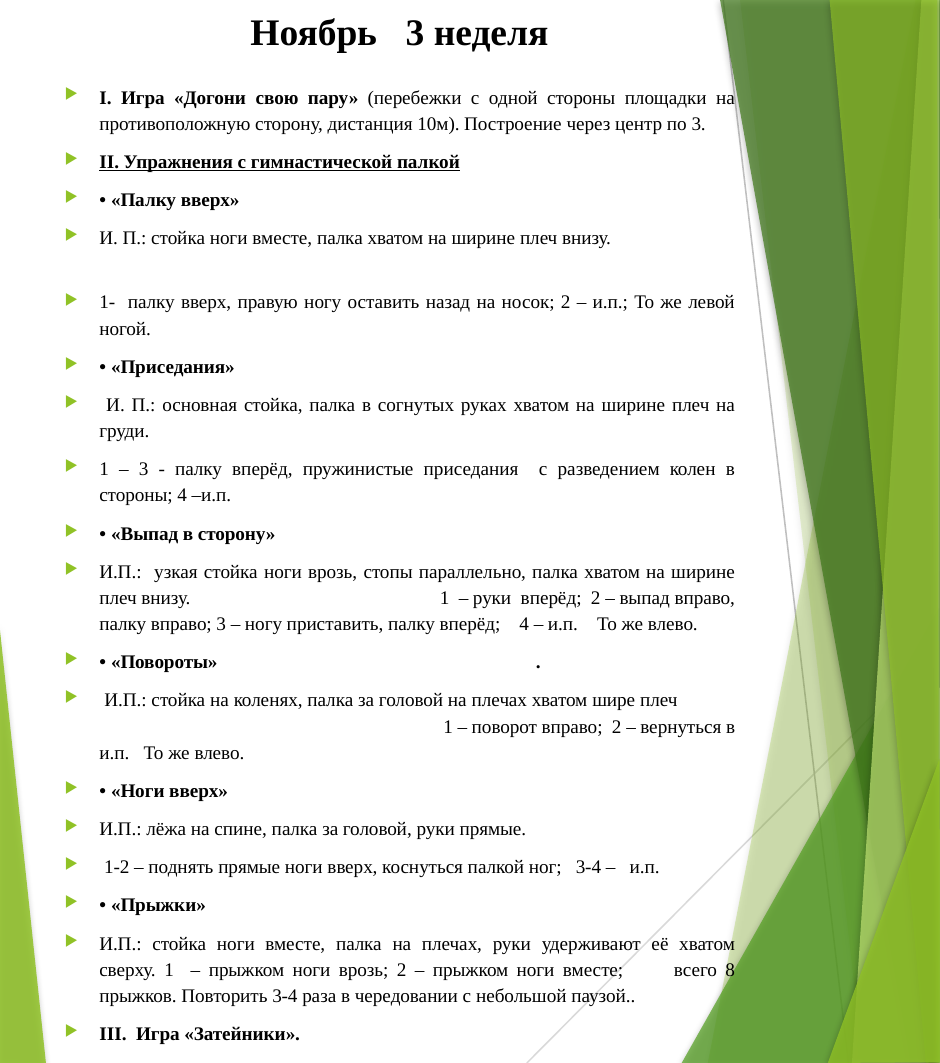

# Ноябрь   3 неделя
I. Игра «Догони свою пару» (перебежки с одной стороны площадки на противоположную сторону, дистанция 10м). Построение через центр по 3.
II. Упражнения с гимнастической палкой
• «Палку вверх»
И. П.: стойка ноги вместе, палка хватом на ширине плеч внизу.
1-  палку вверх, правую ногу оставить назад на носок; 2 – и.п.; То же левой ногой.
• «Приседания»
 И. П.: основная стойка, палка в согнутых руках хватом на ширине плеч на груди.
1 – 3 - палку вперёд, пружинистые приседания  с разведением колен в стороны; 4 –и.п.
• «Выпад в сторону»
И.П.:  узкая стойка ноги врозь, стопы параллельно, палка хватом на ширине плеч внизу.                                                    1  – руки  вперёд;  2 – выпад вправо, палку вправо; 3 – ногу приставить, палку вперёд;    4 – и.п.    То же влево.
• «Повороты»                                                                   .
 И.П.: стойка на коленях, палка за головой на плечах хватом шире плеч                                                                                     1 – поворот вправо;  2 – вернуться в и.п.   То же влево.
• «Ноги вверх»
И.П.: лёжа на спине, палка за головой, руки прямые.
 1-2 – поднять прямые ноги вверх, коснуться палкой ног;   3-4 –   и.п.
• «Прыжки»
И.П.: стойка ноги вместе, палка на плечах, руки удерживают её хватом сверху. 1  – прыжком ноги врозь; 2 – прыжком ноги вместе;      всего 8 прыжков. Повторить 3-4 раза в чередовании с небольшой паузой..
III.  Игра «Затейники».